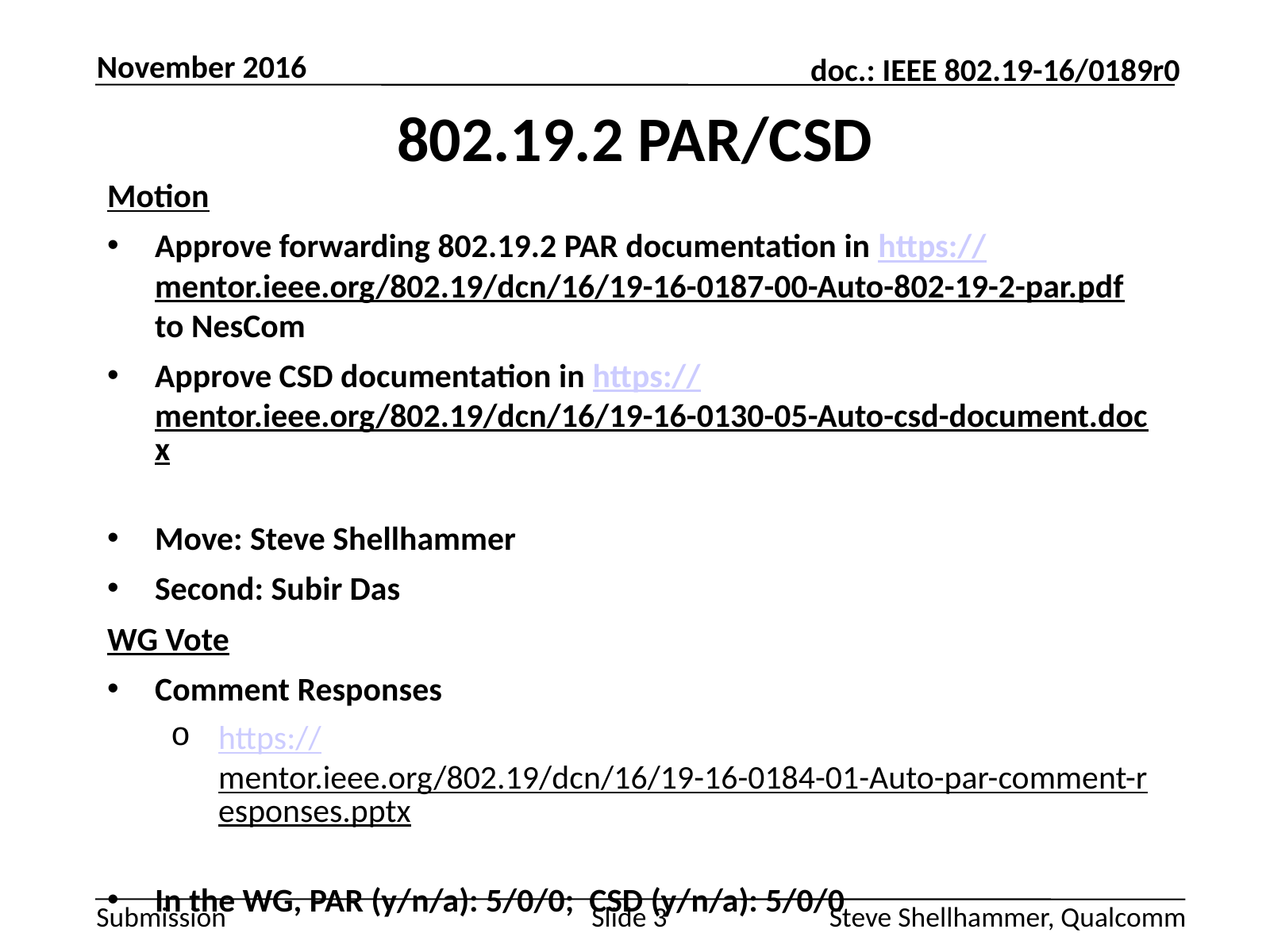

November 2016
# 802.19.2 PAR/CSD
Motion
Approve forwarding 802.19.2 PAR documentation in https://mentor.ieee.org/802.19/dcn/16/19-16-0187-00-Auto-802-19-2-par.pdf  to NesCom
Approve CSD documentation in https://mentor.ieee.org/802.19/dcn/16/19-16-0130-05-Auto-csd-document.docx
Move: Steve Shellhammer
Second: Subir Das
WG Vote
Comment Responses
https://mentor.ieee.org/802.19/dcn/16/19-16-0184-01-Auto-par-comment-responses.pptx
In the WG, PAR (y/n/a): 5/0/0;  CSD (y/n/a): 5/0/0

Slide 3
Steve Shellhammer, Qualcomm